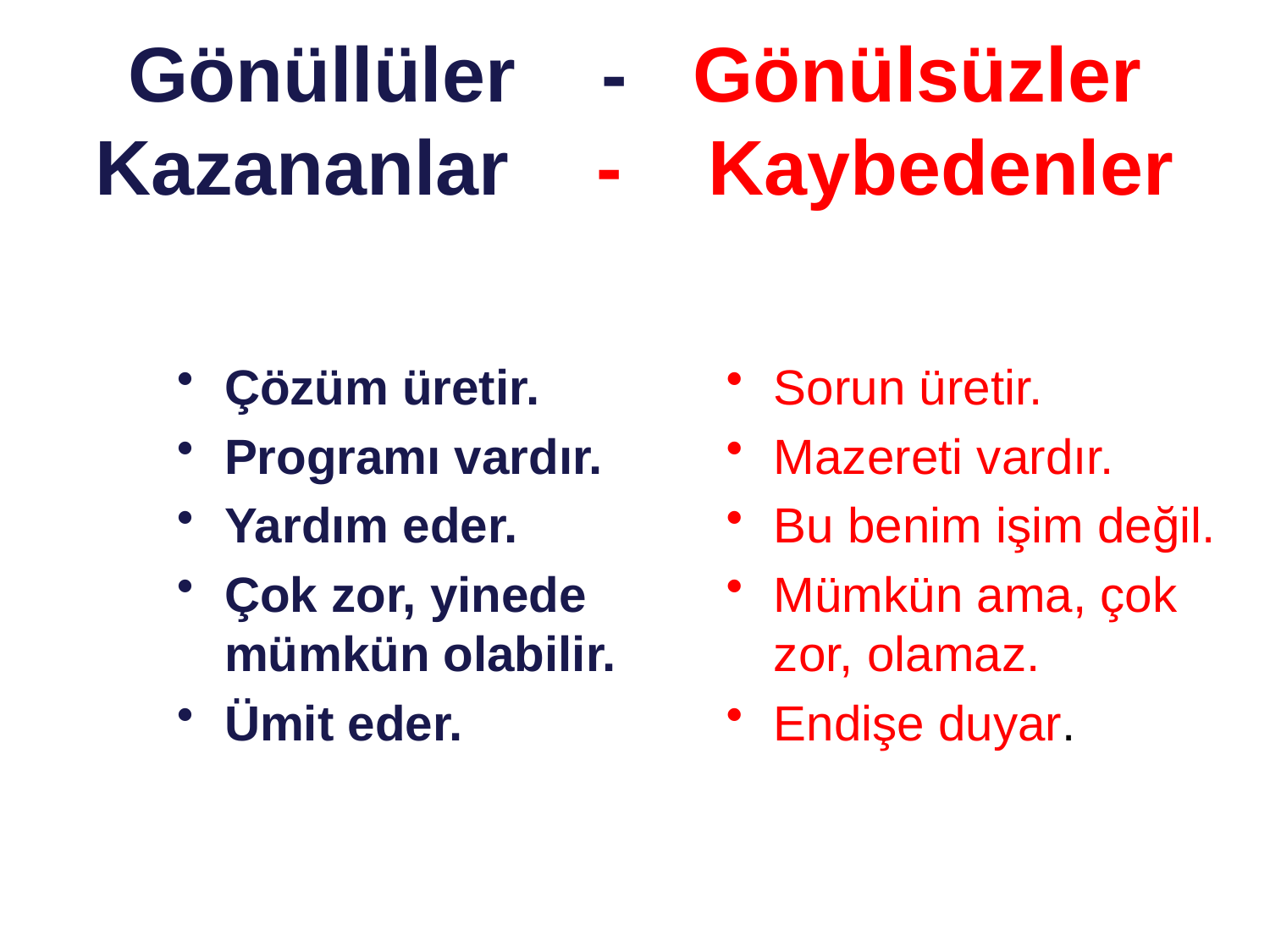

# Gönüllüler    -   Gönülsüzler Kazananlar    -    Kaybedenler

Çözüm üretir.
Programı vardır.
Yardım eder.
Çok zor, yinede mümkün olabilir.
Ümit eder.

Sorun üretir.
Mazereti vardır.
Bu benim işim değil.
Mümkün ama, çok zor, olamaz.
Endişe duyar.